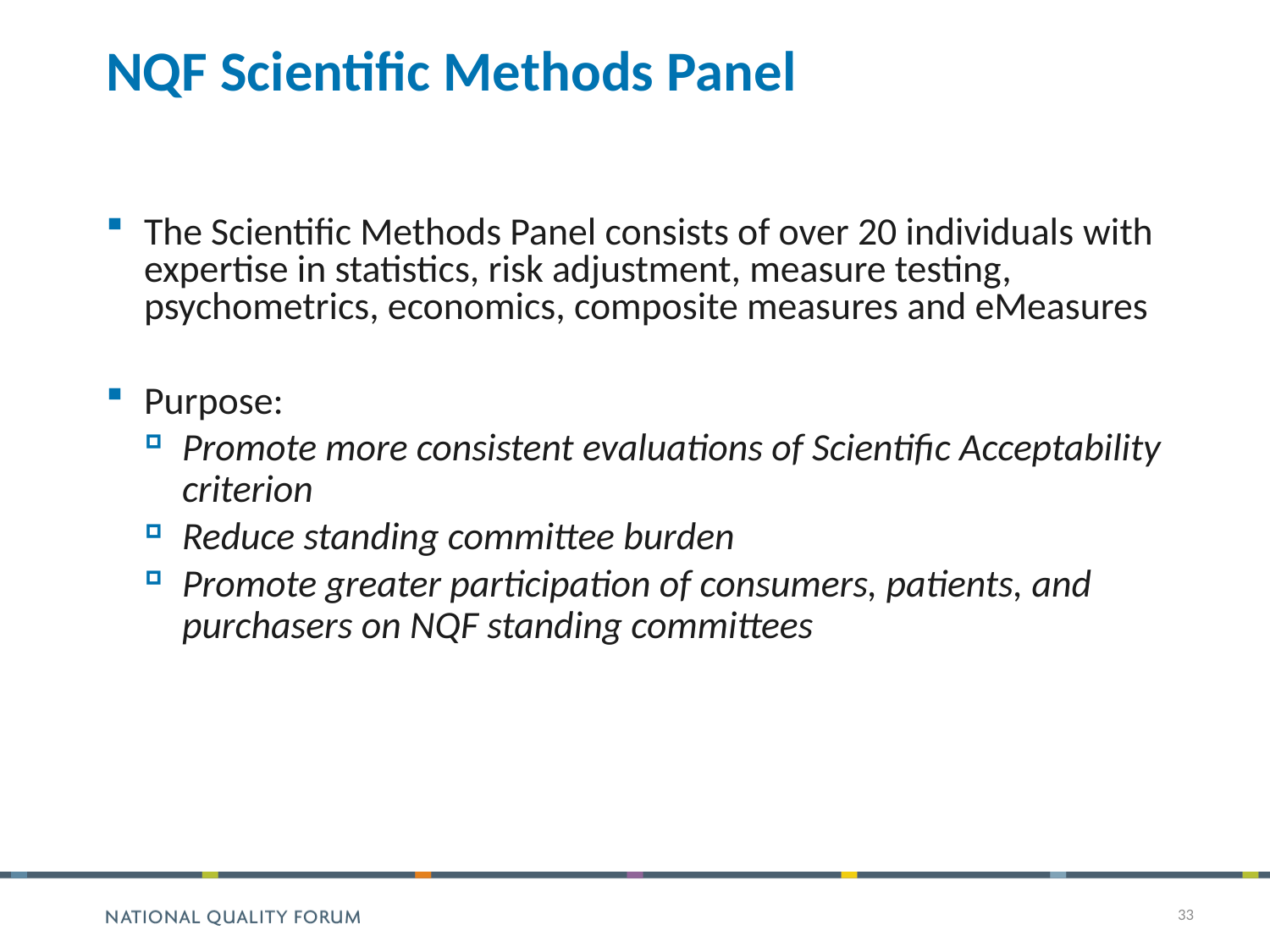

# NQF Scientific Methods Panel

The Scientific Methods Panel consists of over 20 individuals with expertise in statistics, risk adjustment, measure testing, psychometrics, economics, composite measures and eMeasures

Purpose:
Promote more consistent evaluations of Scientific Acceptability criterion
Reduce standing committee burden
Promote greater participation of consumers, patients, and purchasers on NQF standing committees

33